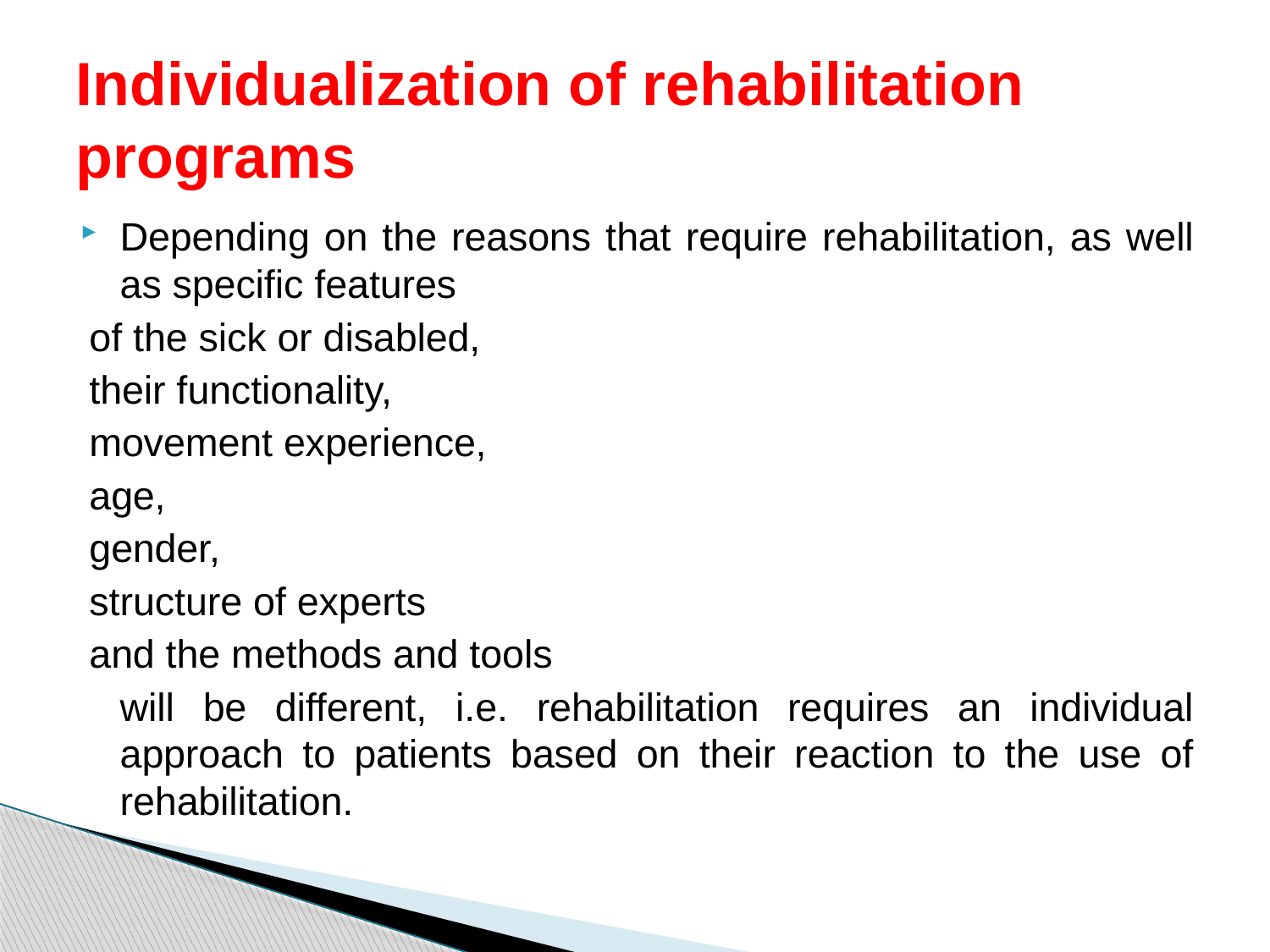

# Individualization of rehabilitation programs
Depending on the reasons that require rehabilitation, as well as specific features
of the sick or disabled,
their functionality,
movement experience,
age,
gender,
structure of experts
and the methods and tools
	will be different, i.e. rehabilitation requires an individual approach to patients based on their reaction to the use of rehabilitation.